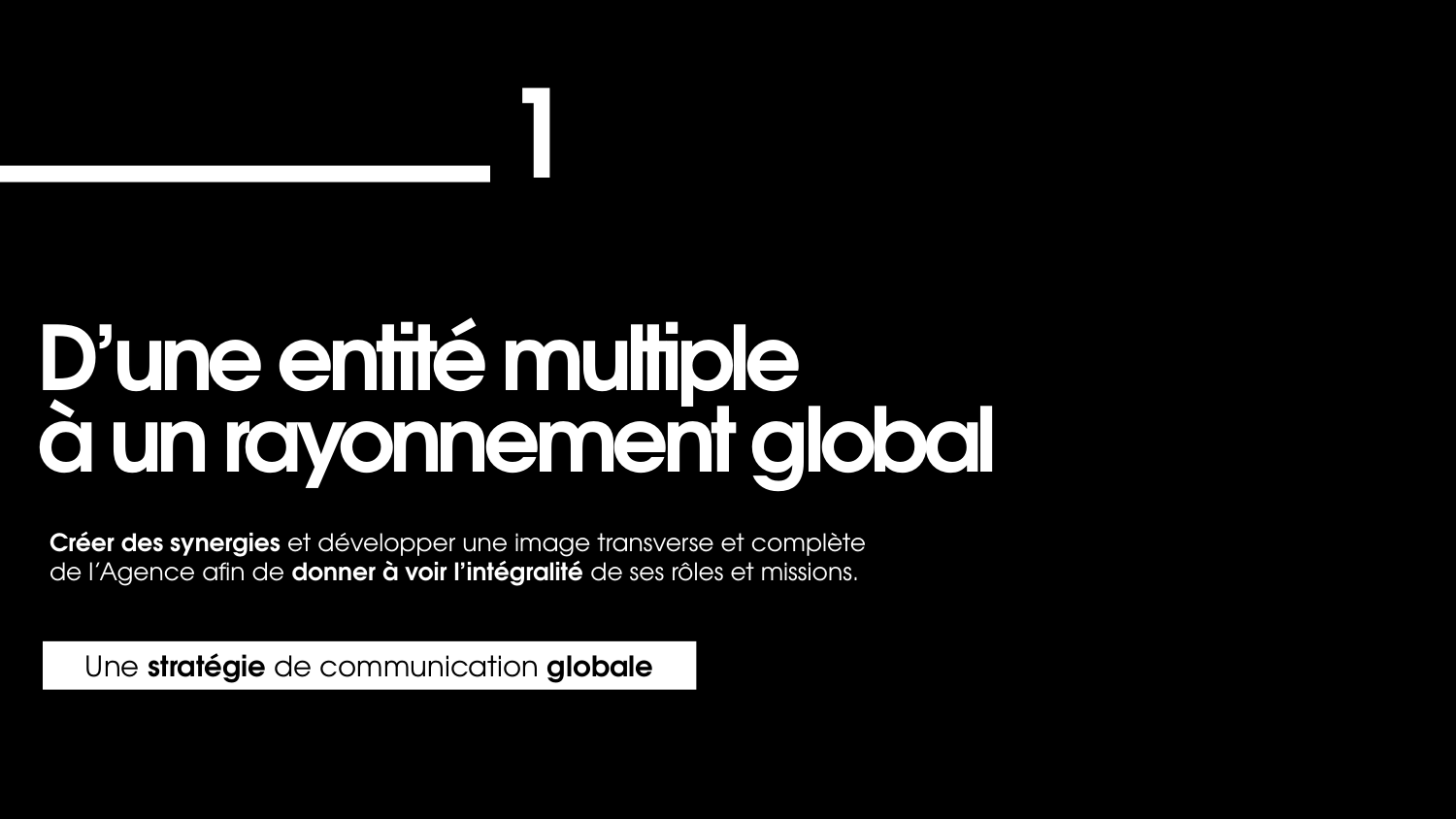

1

D’une entité multiple
à un rayonnement global
Créer des synergies et développer une image transverse et complète
de l’Agence afin de donner à voir l’intégralité de ses rôles et missions.
Une stratégie de communication globale